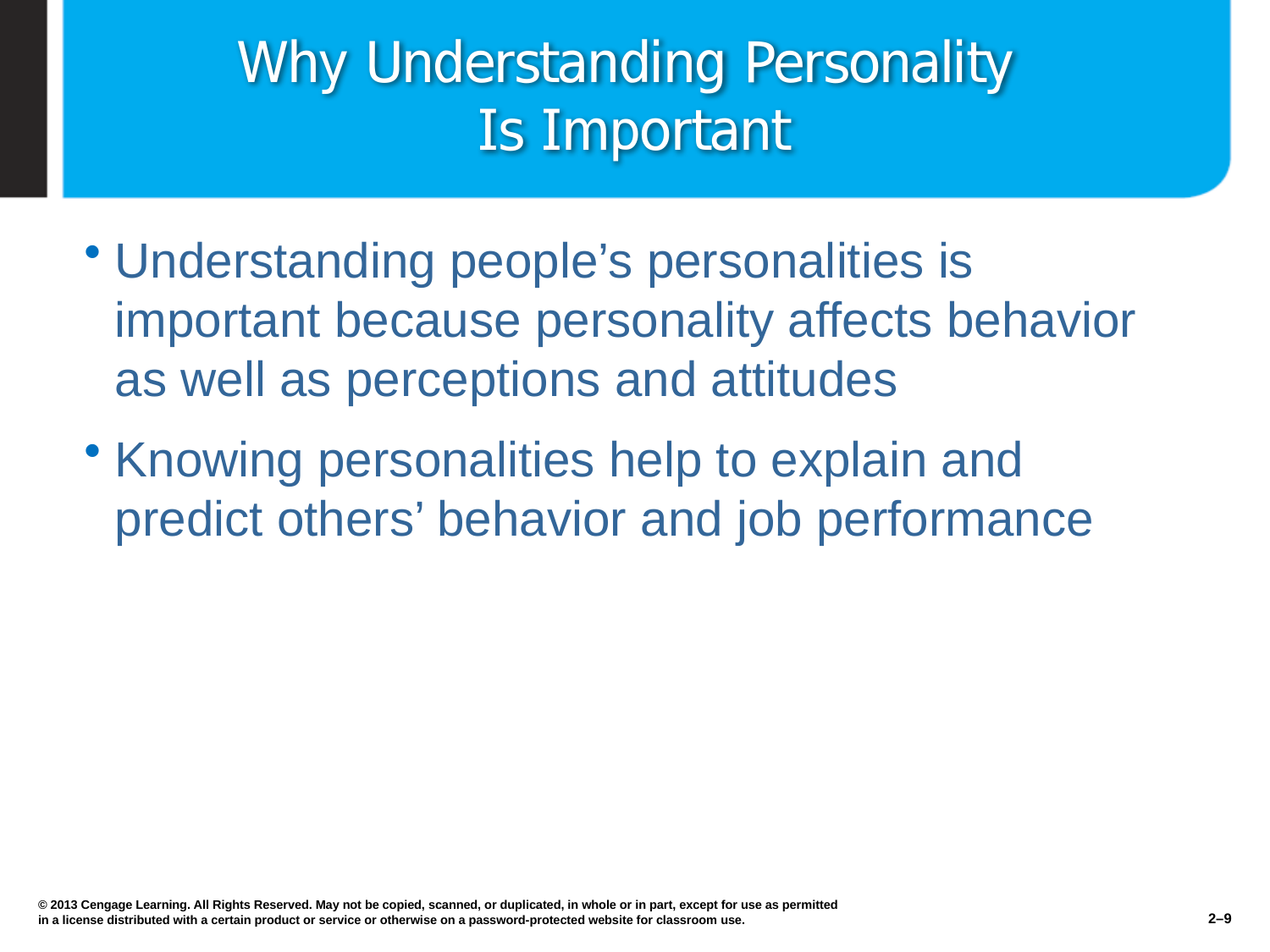

# Why Understanding Personality Is Important
Understanding people’s personalities is important because personality affects behavior as well as perceptions and attitudes
Knowing personalities help to explain and predict others’ behavior and job performance
© 2013 Cengage Learning. All Rights Reserved. May not be copied, scanned, or duplicated, in whole or in part, except for use as permitted in a license distributed with a certain product or service or otherwise on a password-protected website for classroom use.
2–9